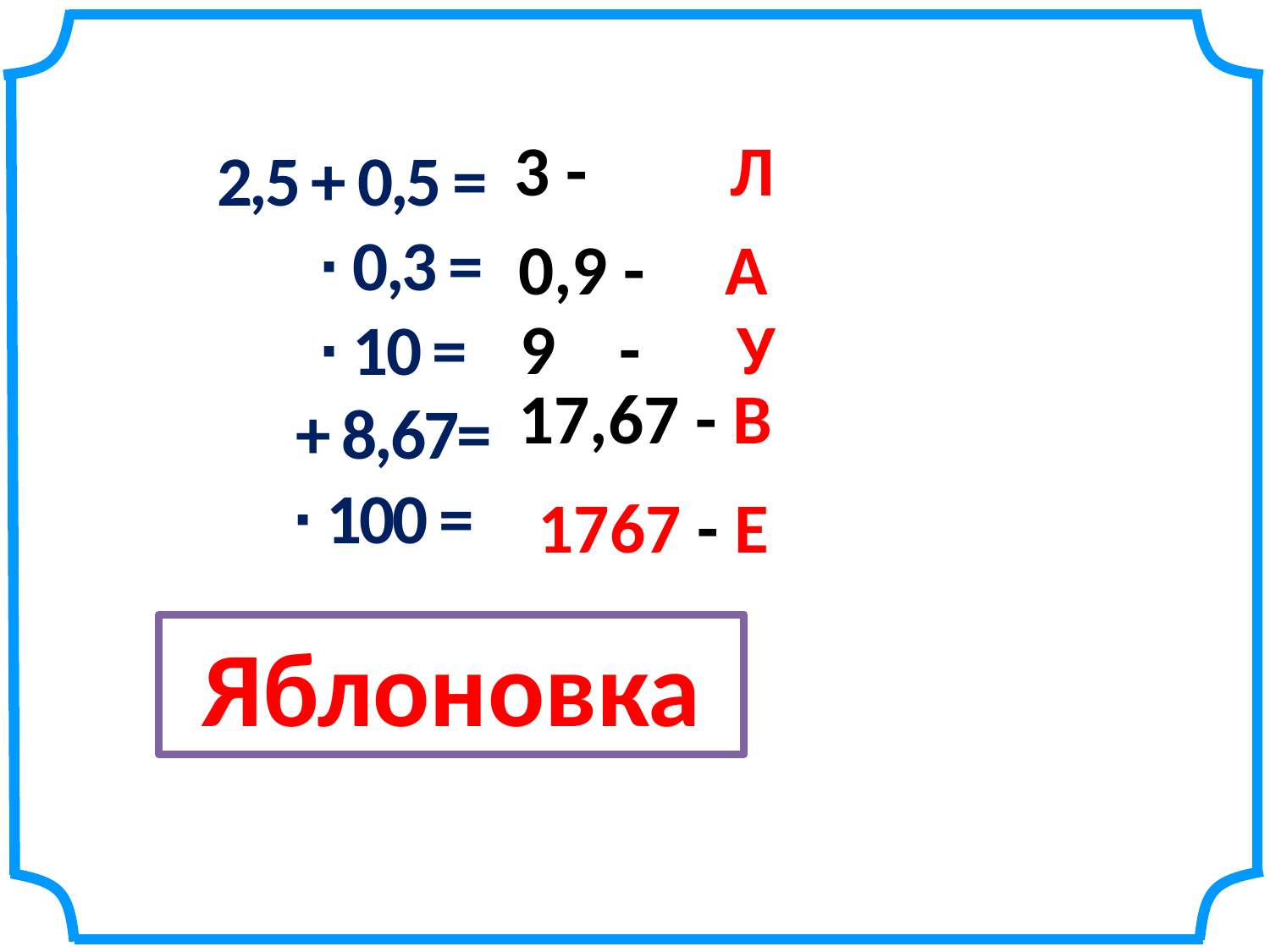

3 -         Л
    2,5 + 0,5 =
            ∙ 0,3 =
            ∙ 10 =
          + 8,67=
          ∙ 100 =
0,9 -     А
  9    -      У
17,67 - В
1767 - Е
Яблоновка